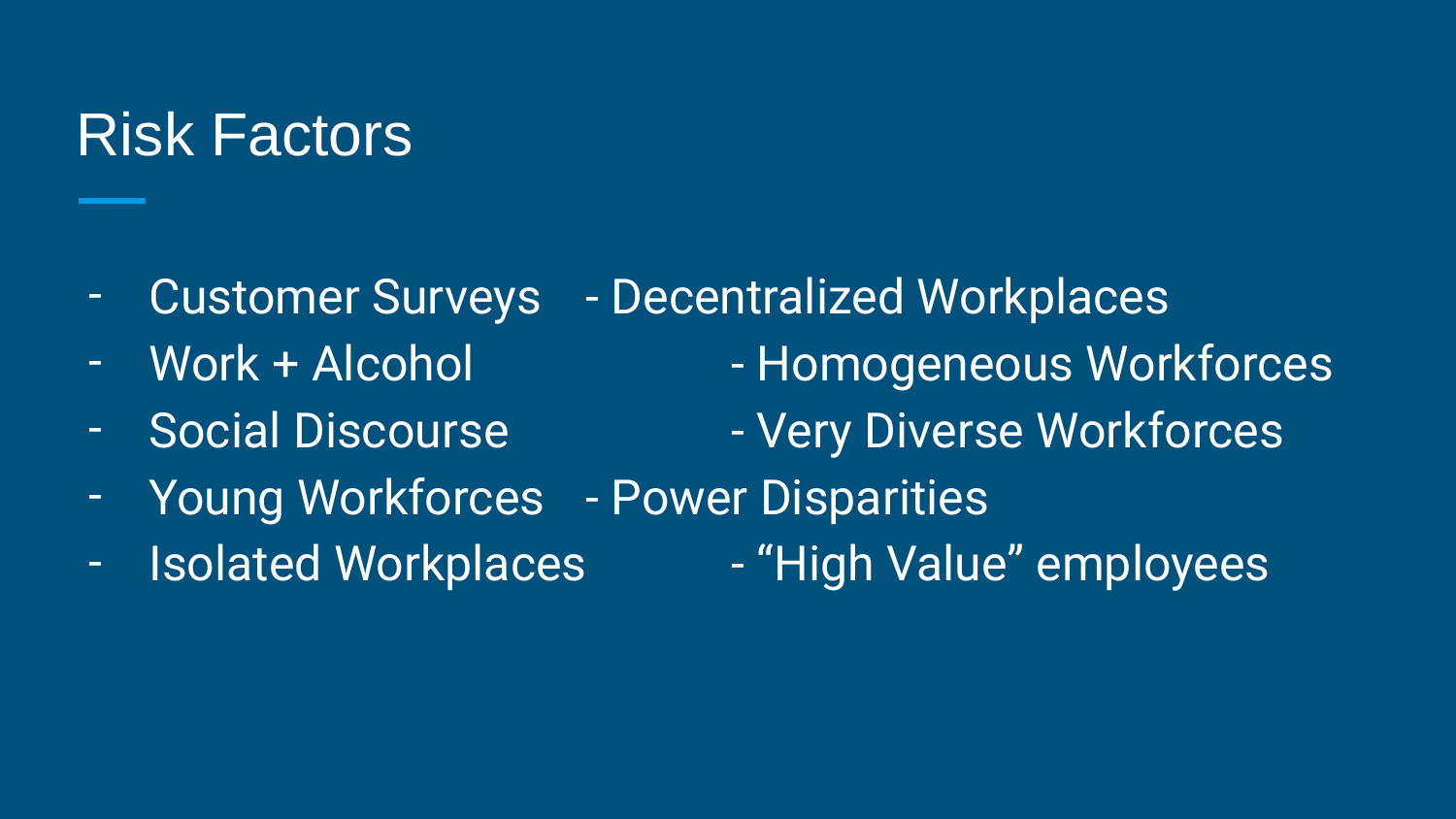

# Risk Factors
Customer Surveys	- Decentralized Workplaces
Work + Alcohol		- Homogeneous Workforces
Social Discourse		- Very Diverse Workforces
Young Workforces	- Power Disparities
Isolated Workplaces	- “High Value” employees